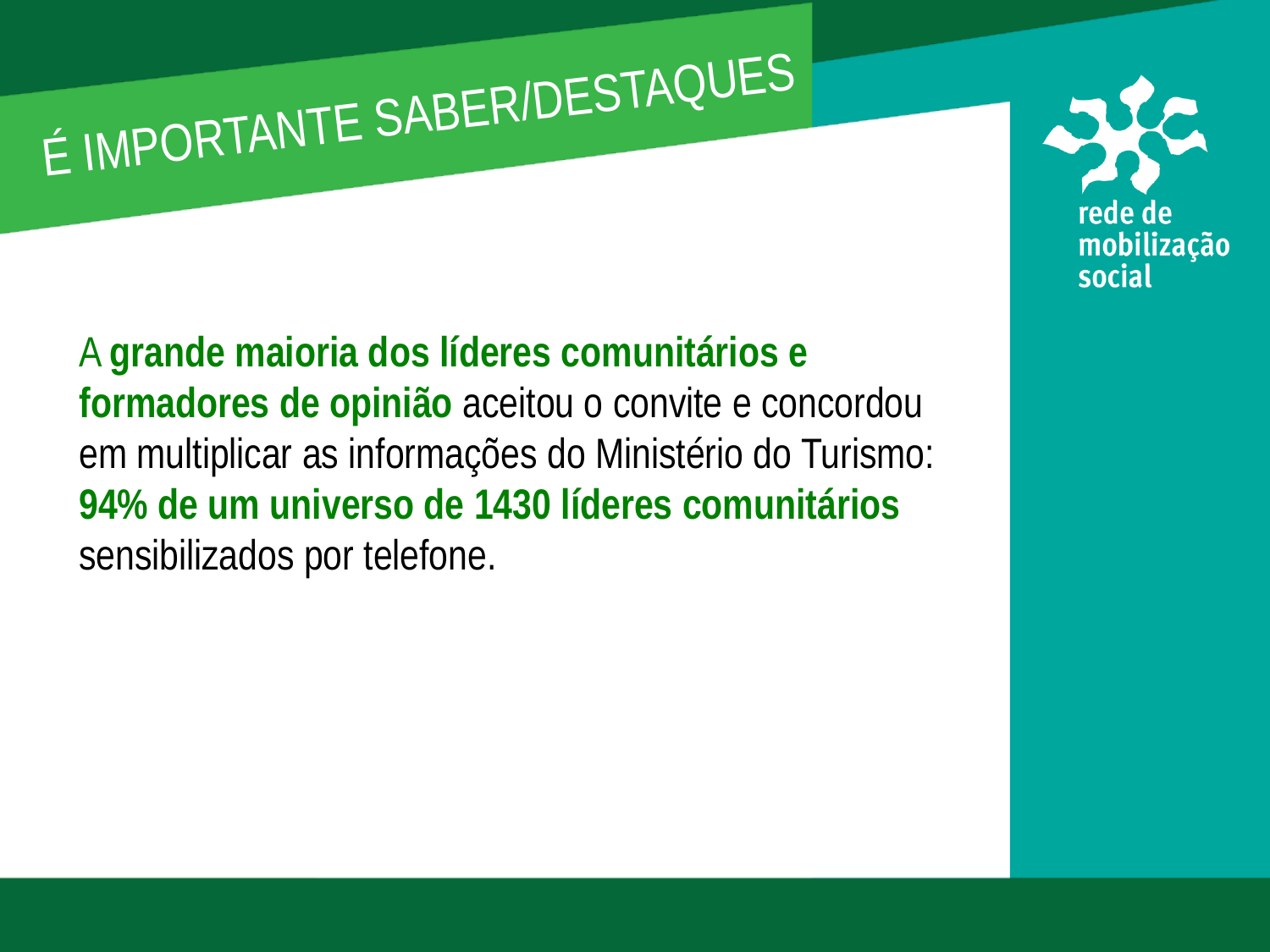

É IMPORTANTE SABER/DESTAQUES
A grande maioria dos líderes comunitários e formadores de opinião aceitou o convite e concordou em multiplicar as informações do Ministério do Turismo: 94% de um universo de 1430 líderes comunitários sensibilizados por telefone.